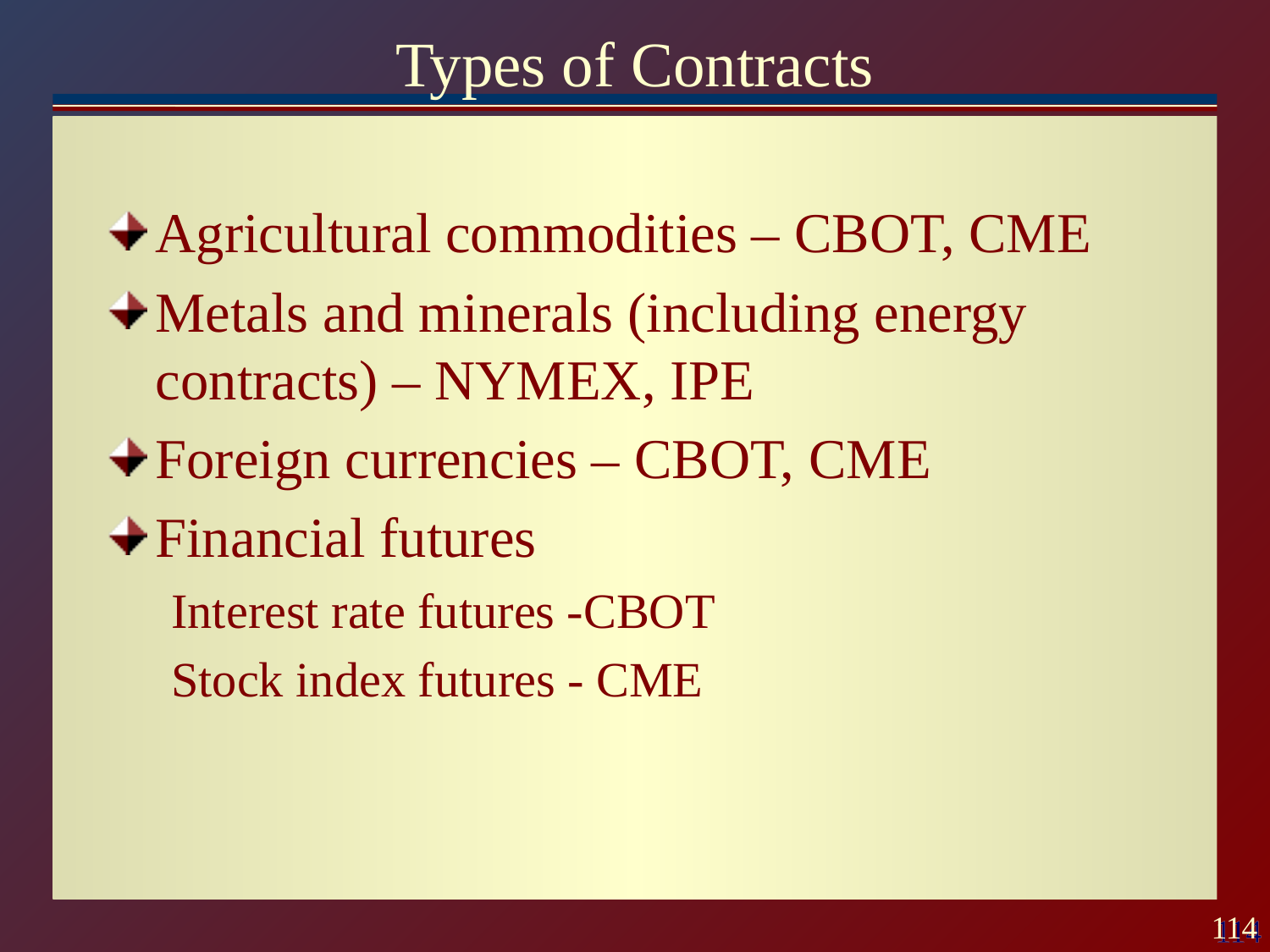

# Types of Contracts
Agricultural commodities – CBOT, CME
Metals and minerals (including energy contracts) – NYMEX, IPE
Foreign currencies – CBOT, CME
Financial futures
Interest rate futures -CBOT
Stock index futures - CME